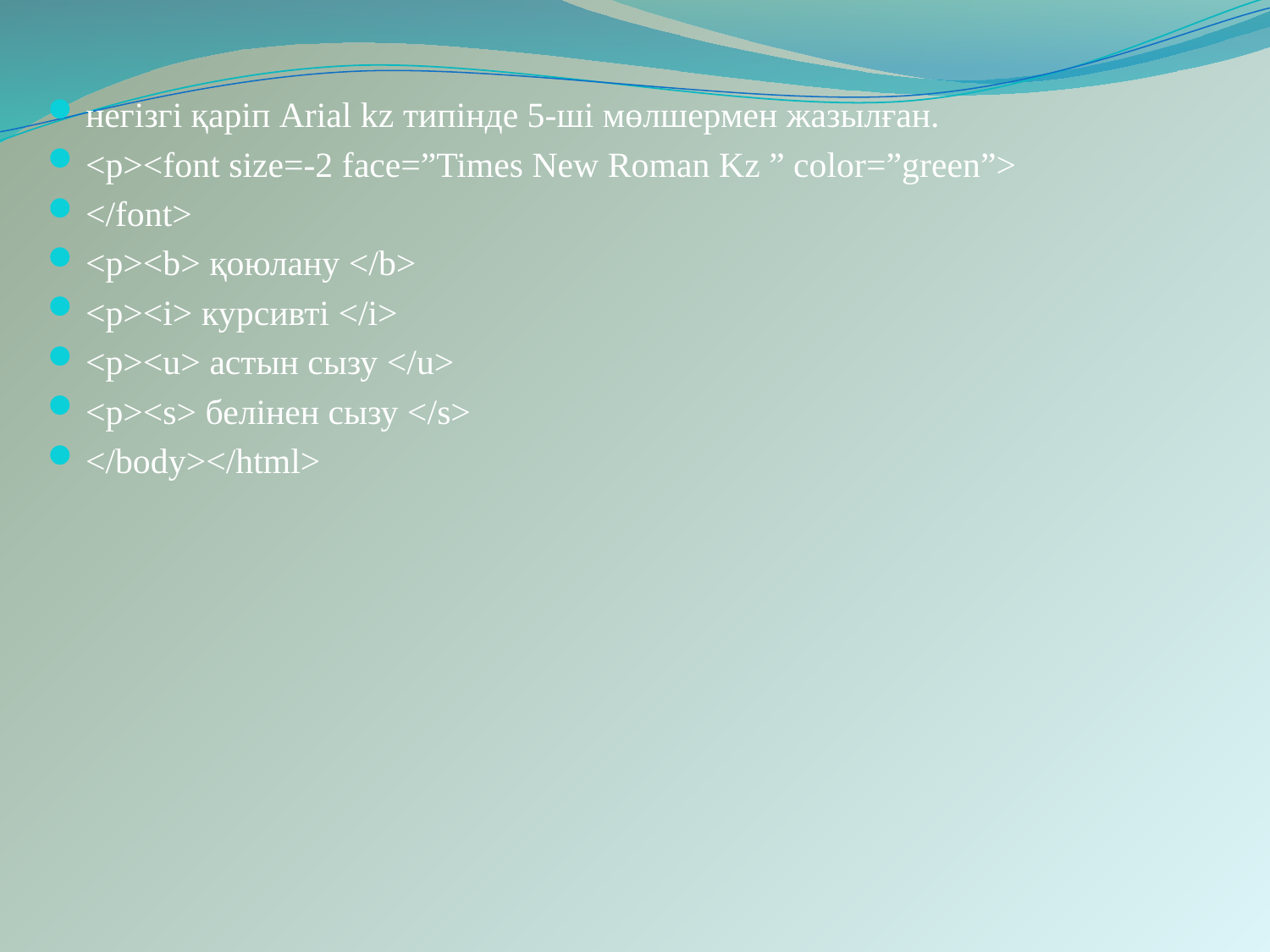

негізгі қаріп Arial kz типінде 5-ші мөлшермен жазылған.
<p><font size=-2 face=”Times New Roman Kz ” color=”green”>
</font>
<p><b> қоюлану </b>
<p><i> курсивті </i>
<p><u> астын сызу </u>
<p><s> белінен сызу </s>
</body></html>